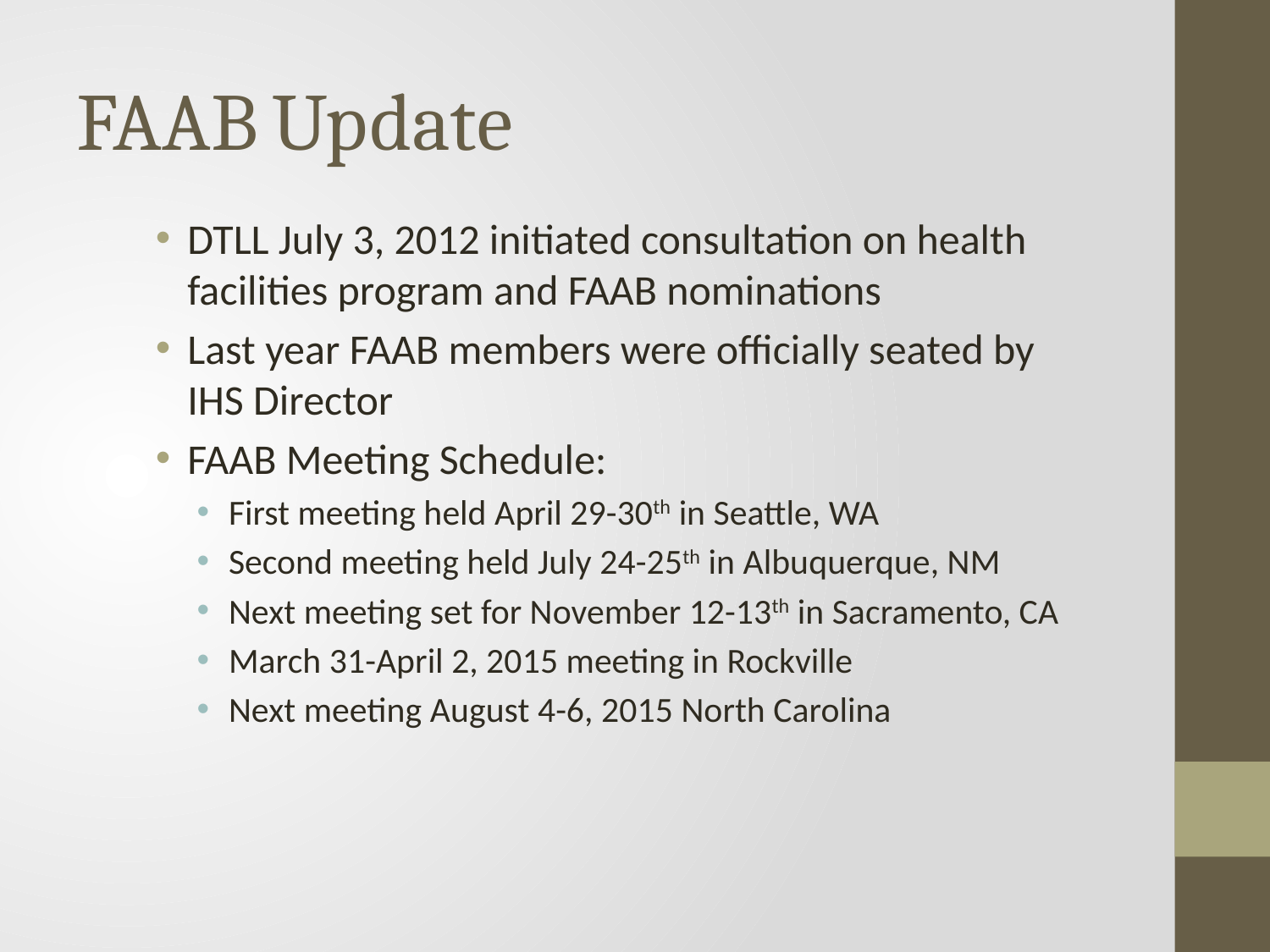

# FAAB Update
DTLL July 3, 2012 initiated consultation on health facilities program and FAAB nominations
Last year FAAB members were officially seated by IHS Director
FAAB Meeting Schedule:
First meeting held April 29-30th in Seattle, WA
Second meeting held July 24-25th in Albuquerque, NM
Next meeting set for November 12-13th in Sacramento, CA
March 31-April 2, 2015 meeting in Rockville
Next meeting August 4-6, 2015 North Carolina